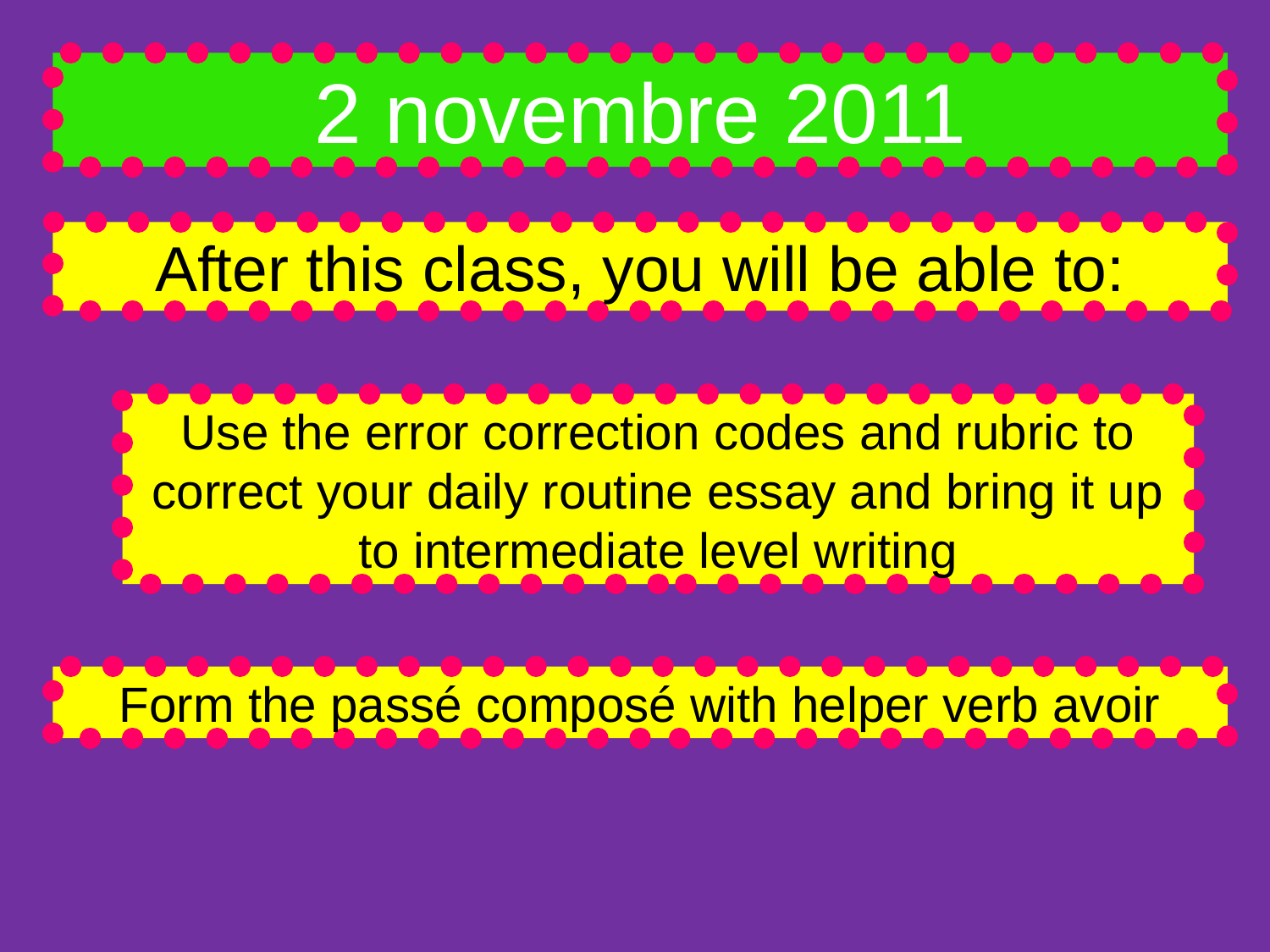

2 novembre 2011
After this class, you will be able to:
Use the error correction codes and rubric to correct your daily routine essay and bring it up to intermediate level writing
Form the passé composé with helper verb avoir